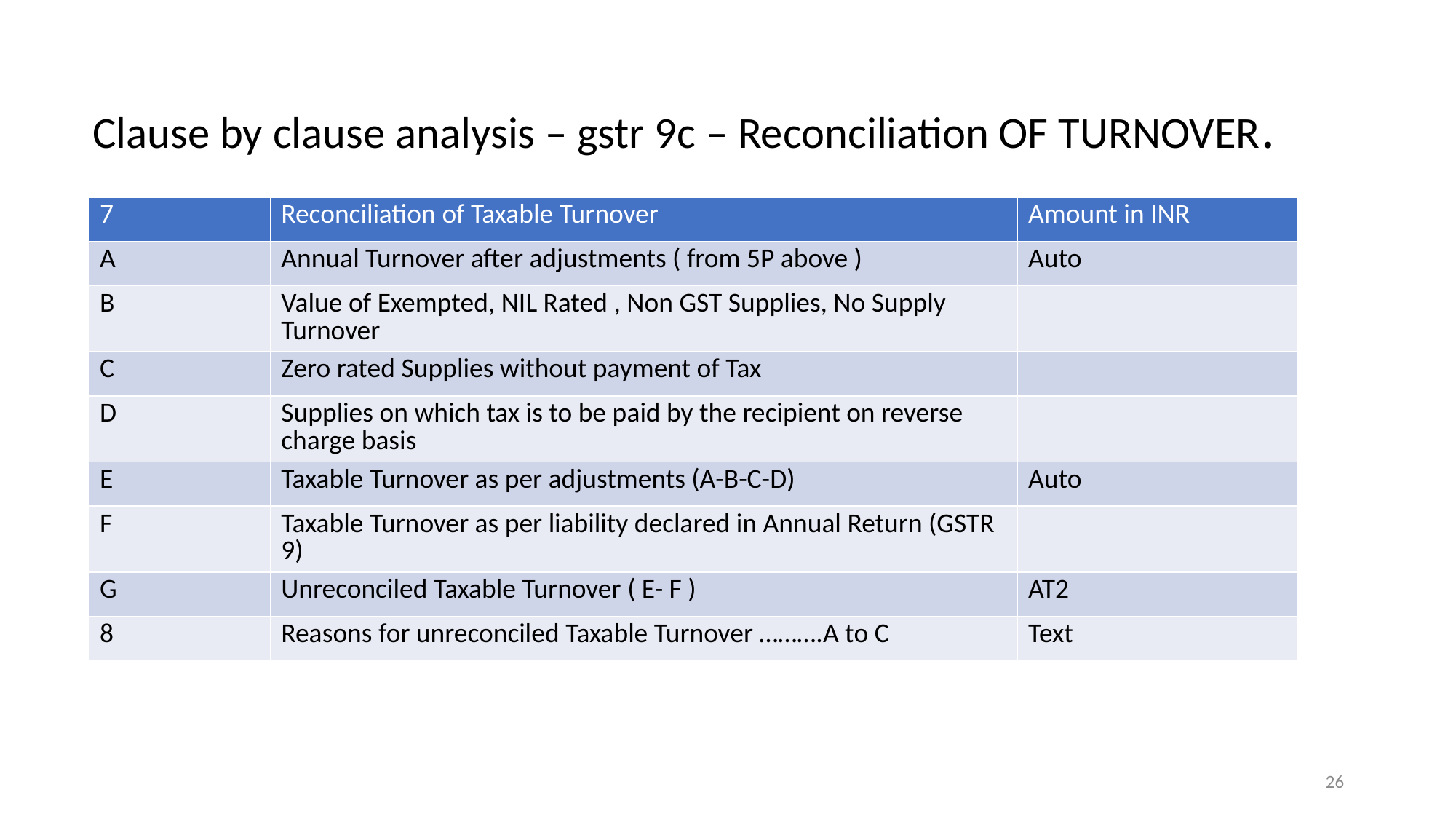

# Clause by clause analysis – gstr 9c – Reconciliation OF TURNOVER.
| 7 | Reconciliation of Taxable Turnover | Amount in INR |
| --- | --- | --- |
| A | Annual Turnover after adjustments ( from 5P above ) | Auto |
| B | Value of Exempted, NIL Rated , Non GST Supplies, No Supply Turnover |  |
| C | Zero rated Supplies without payment of Tax |  |
| D | Supplies on which tax is to be paid by the recipient on reverse charge basis |  |
| E | Taxable Turnover as per adjustments (A-B-C-D) | Auto |
| F | Taxable Turnover as per liability declared in Annual Return (GSTR 9) |  |
| G | Unreconciled Taxable Turnover ( E- F ) | AT2 |
| 8 | Reasons for unreconciled Taxable Turnover ……….A to C | Text |
26